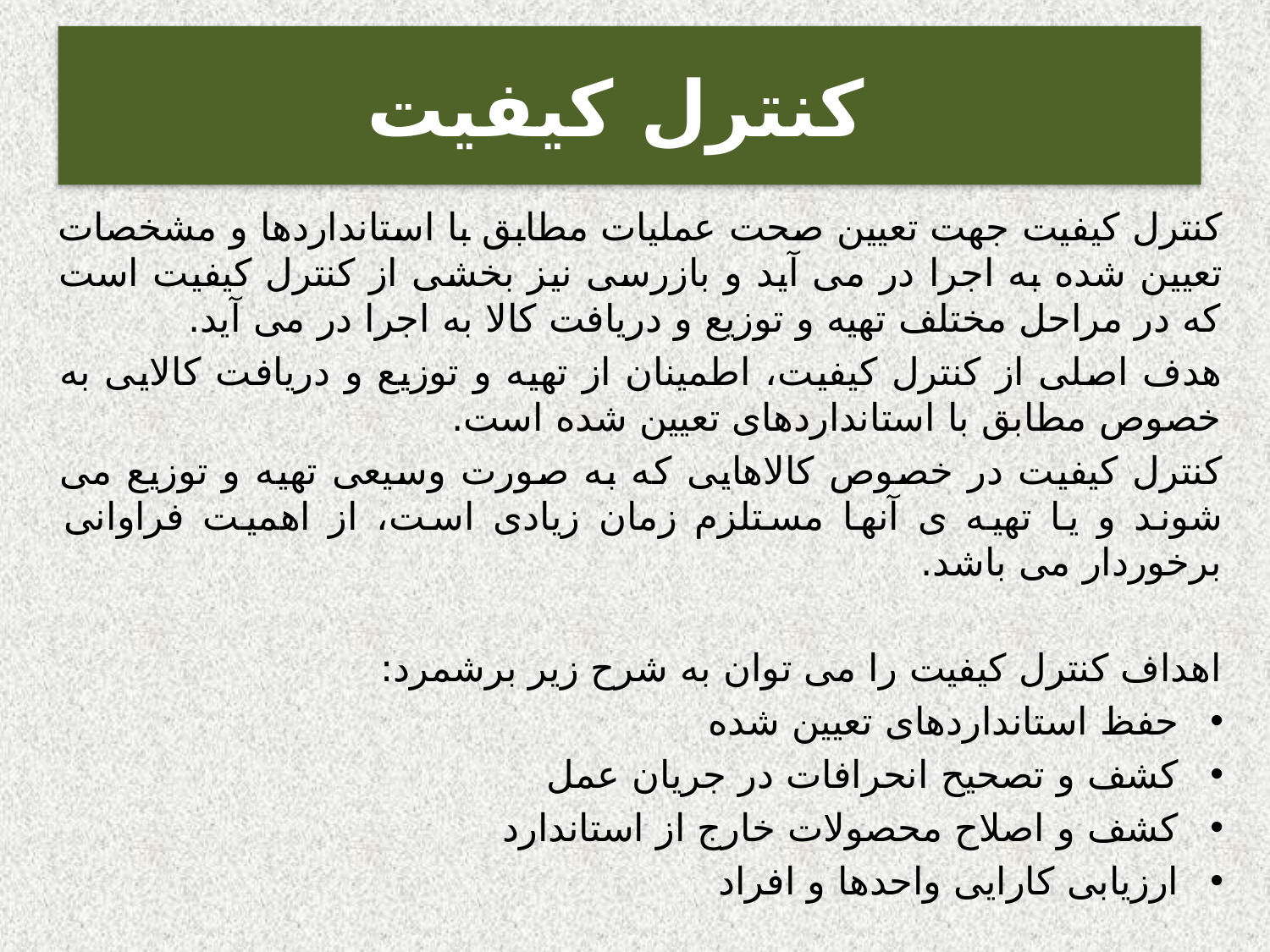

# کنترل کیفیت
کنترل کیفیت جهت تعیین صحت عملیات مطابق با استانداردها و مشخصات تعیین شده به اجرا در می آید و بازرسی نیز بخشی از کنترل کیفیت است که در مراحل مختلف تهیه و توزیع و دریافت کالا به اجرا در می آید.
هدف اصلی از کنترل کیفیت، اطمینان از تهیه و توزیع و دریافت کالایی به خصوص مطابق با استانداردهای تعیین شده است.
کنترل کیفیت در خصوص کالاهایی که به صورت وسیعی تهیه و توزیع می شوند و یا تهیه ی آنها مستلزم زمان زیادی است، از اهمیت فراوانی برخوردار می باشد.

اهداف کنترل کیفیت را می توان به شرح زیر برشمرد:
حفظ استانداردهای تعیین شده
کشف و تصحیح انحرافات در جریان عمل
کشف و اصلاح محصولات خارج از استاندارد
ارزیابی کارایی واحدها و افراد